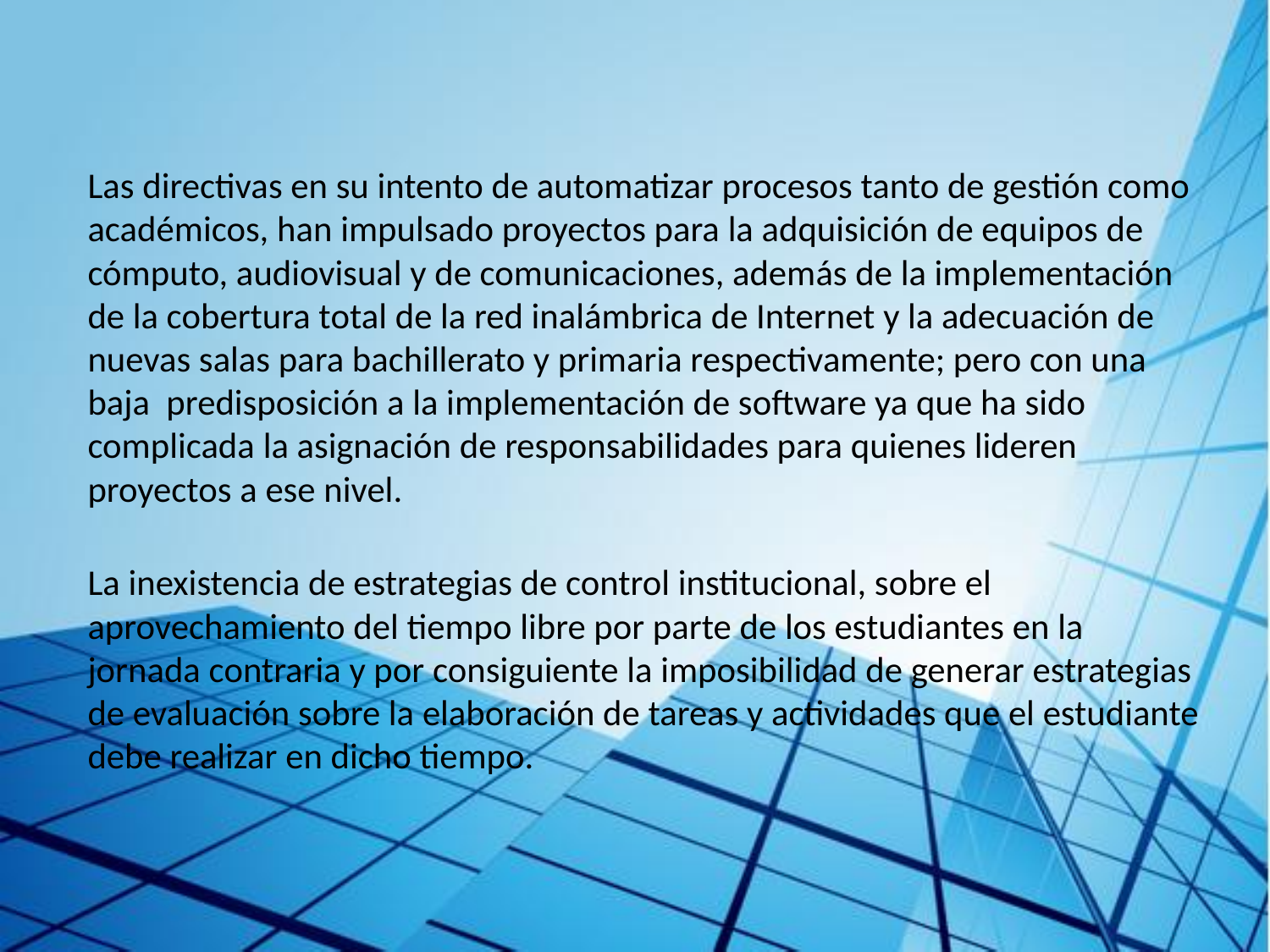

Las directivas en su intento de automatizar procesos tanto de gestión como académicos, han impulsado proyectos para la adquisición de equipos de cómputo, audiovisual y de comunicaciones, además de la implementación de la cobertura total de la red inalámbrica de Internet y la adecuación de nuevas salas para bachillerato y primaria respectivamente; pero con una baja  predisposición a la implementación de software ya que ha sido complicada la asignación de responsabilidades para quienes lideren proyectos a ese nivel.
La inexistencia de estrategias de control institucional, sobre el aprovechamiento del tiempo libre por parte de los estudiantes en la jornada contraria y por consiguiente la imposibilidad de generar estrategias de evaluación sobre la elaboración de tareas y actividades que el estudiante debe realizar en dicho tiempo.